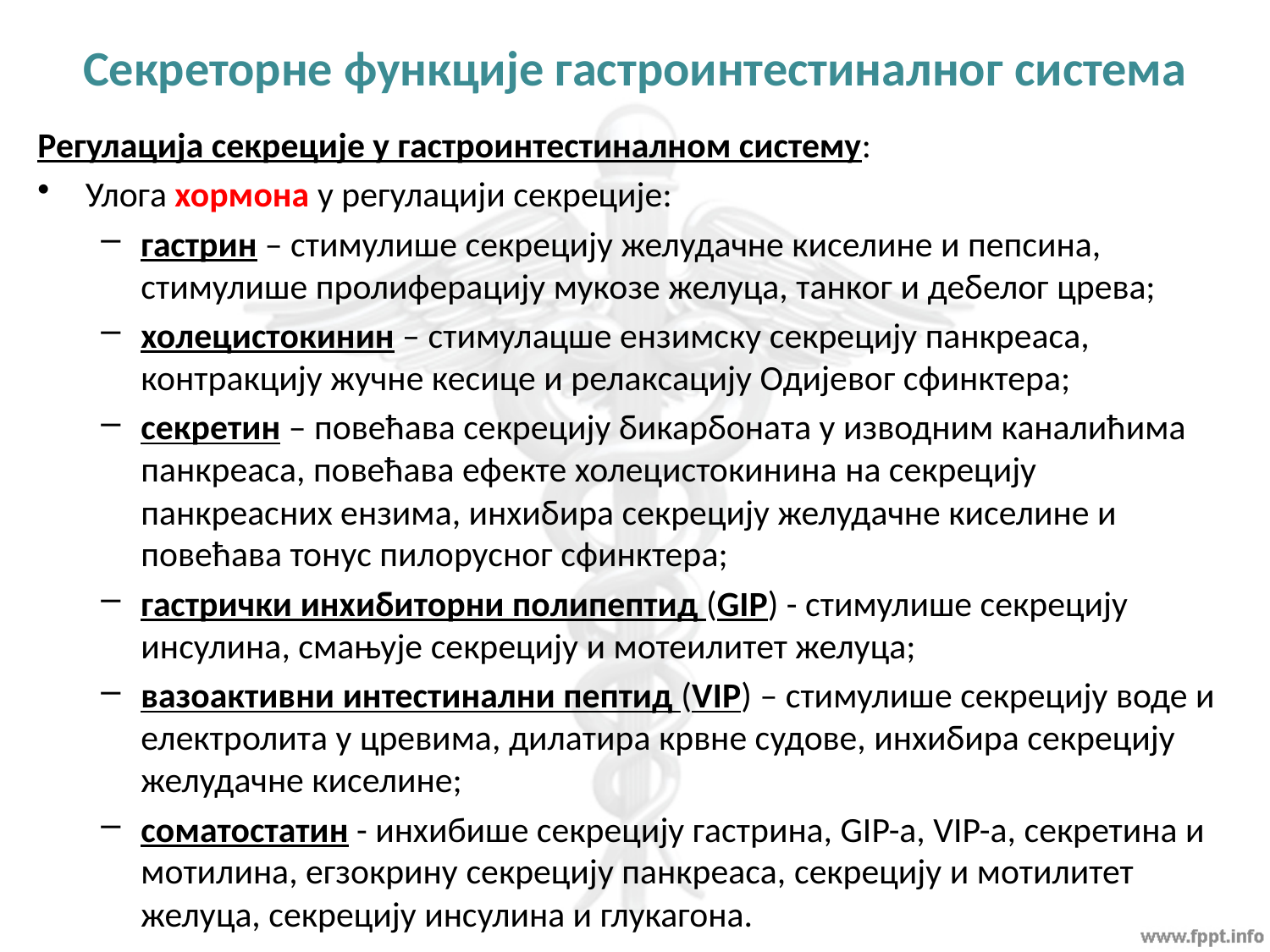

# Секреторне функције гастроинтестиналног система
Регулација секреције у гастроинтестиналном систему:
Улога хормона у регулацији секреције:
гастрин – стимулише секрецију желудачне киселине и пепсина, стимулише пролиферацију мукозе желуца, танког и дебелог црева;
холецистокинин – стимулацше ензимску секрецију панкреаса, контракцију жучне кесице и релаксацију Одијевог сфинктера;
секретин – повећава секрецију бикарбоната у изводним каналићима панкреаса, повећава ефекте холецистокинина на секрецију панкреасних ензима, инхибира секрецију желудачне киселине и повећава тонус пилорусног сфинктера;
гастрички инхибиторни полипептид (GIP) - стимулише секрецију инсулина, смањује секрецију и мотеилитет желуца;
вазоактивни интестинални пептид (VIP) – стимулише секрецију воде и електролита у цревима, дилатира крвне судове, инхибира секрецију желудачне киселине;
соматостатин - инхибише секрецију гастрина, GIP-а, VIP-а, секретина и мотилина, егзокрину секрецију панкреаса, секрецију и мотилитет желуца, секрецију инсулина и глукагона.